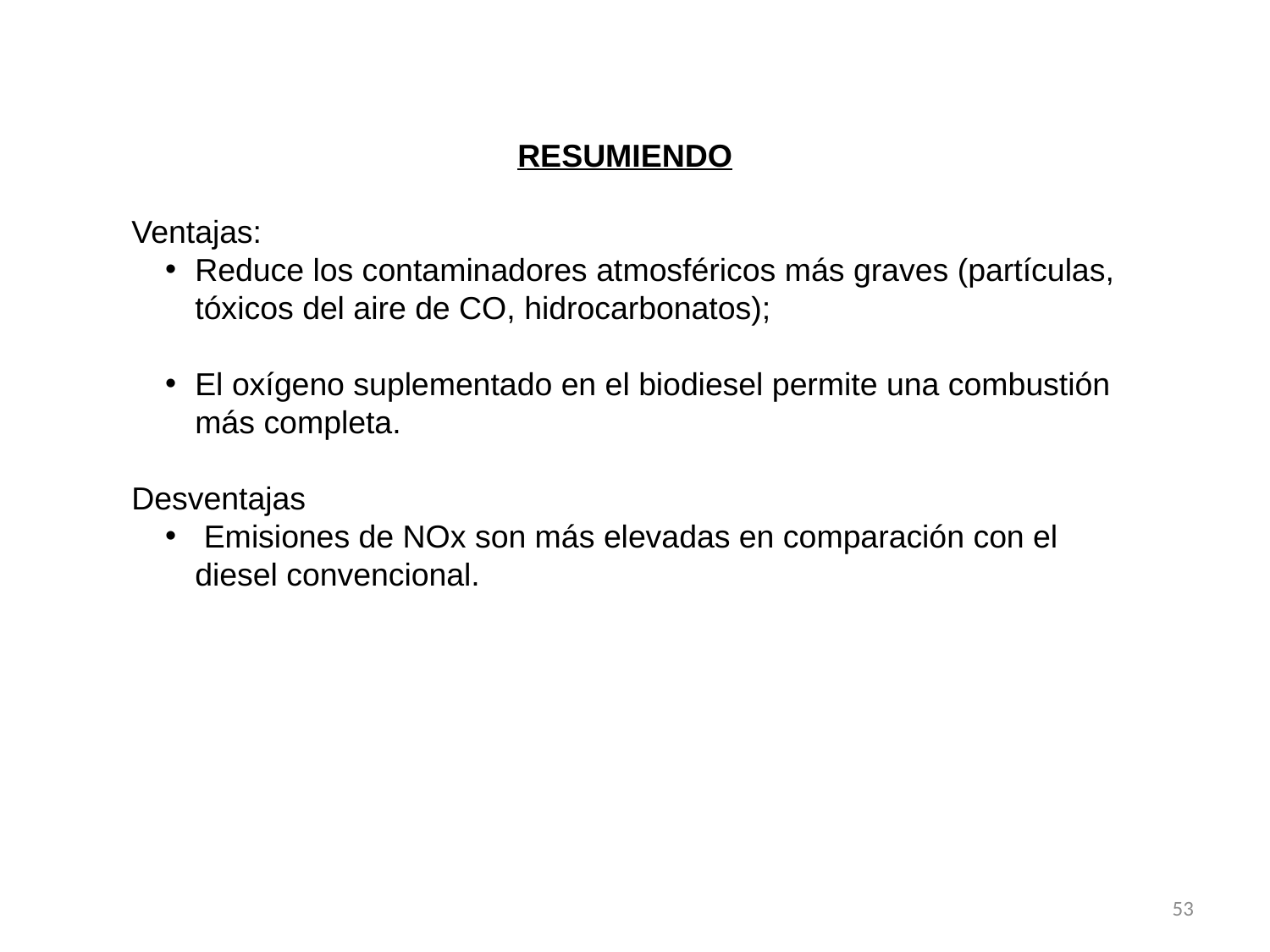

RESUMIENDO

Ventajas:
Reduce los contaminadores atmosféricos más graves (partículas, tóxicos del aire de CO, hidrocarbonatos);

El oxígeno suplementado en el biodiesel permite una combustión más completa.

Desventajas
 Emisiones de NOx son más elevadas en comparación con el diesel convencional.
53